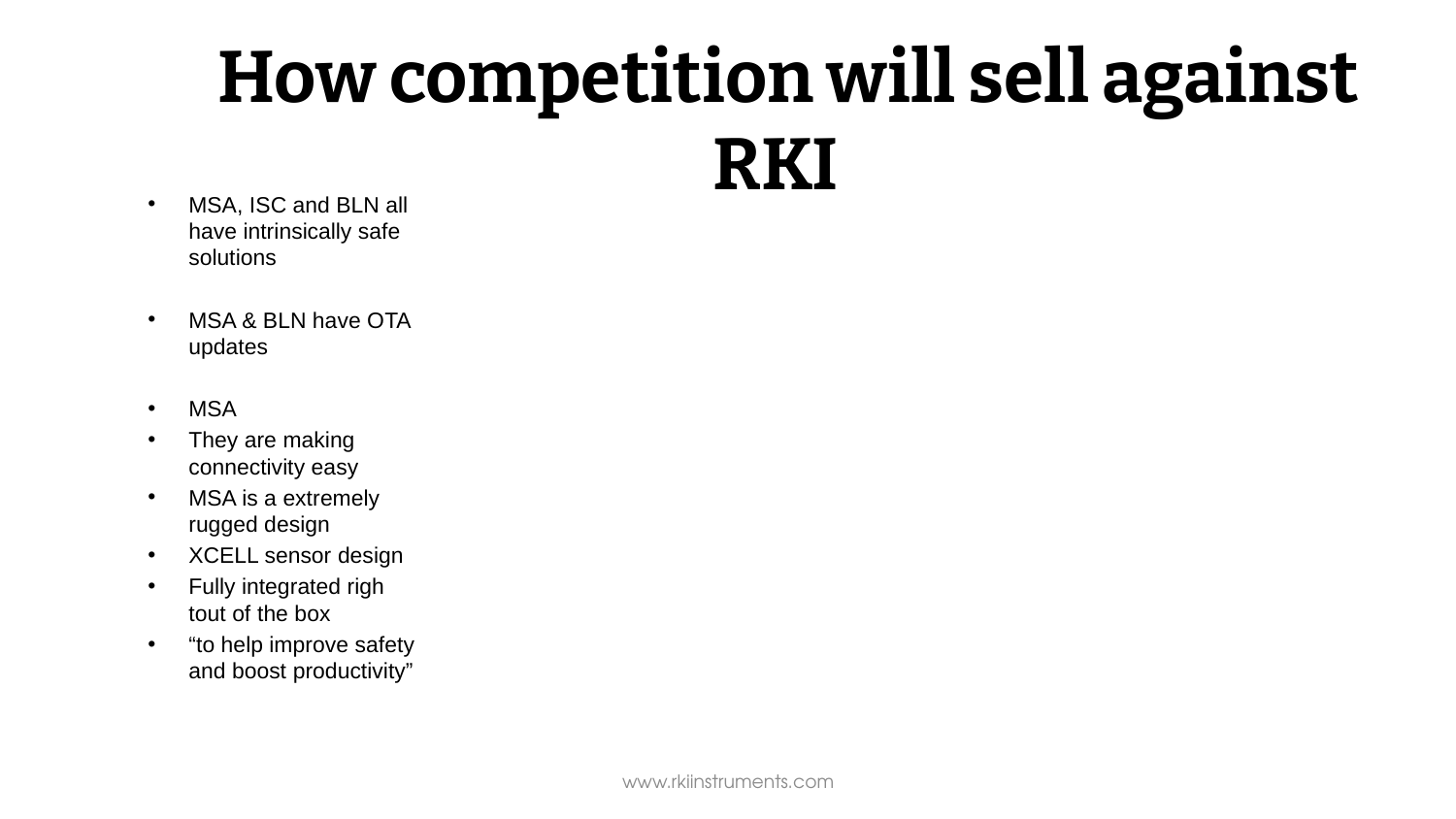

# How competition will sell against RKI
MSA, ISC and BLN all have intrinsically safe solutions

MSA & BLN have OTA updates

MSA
They are making connectivity easy
MSA is a extremely rugged design
XCELL sensor design
Fully integrated righ tout of the box
“to help improve safety and boost productivity”

www.rkiinstruments.com